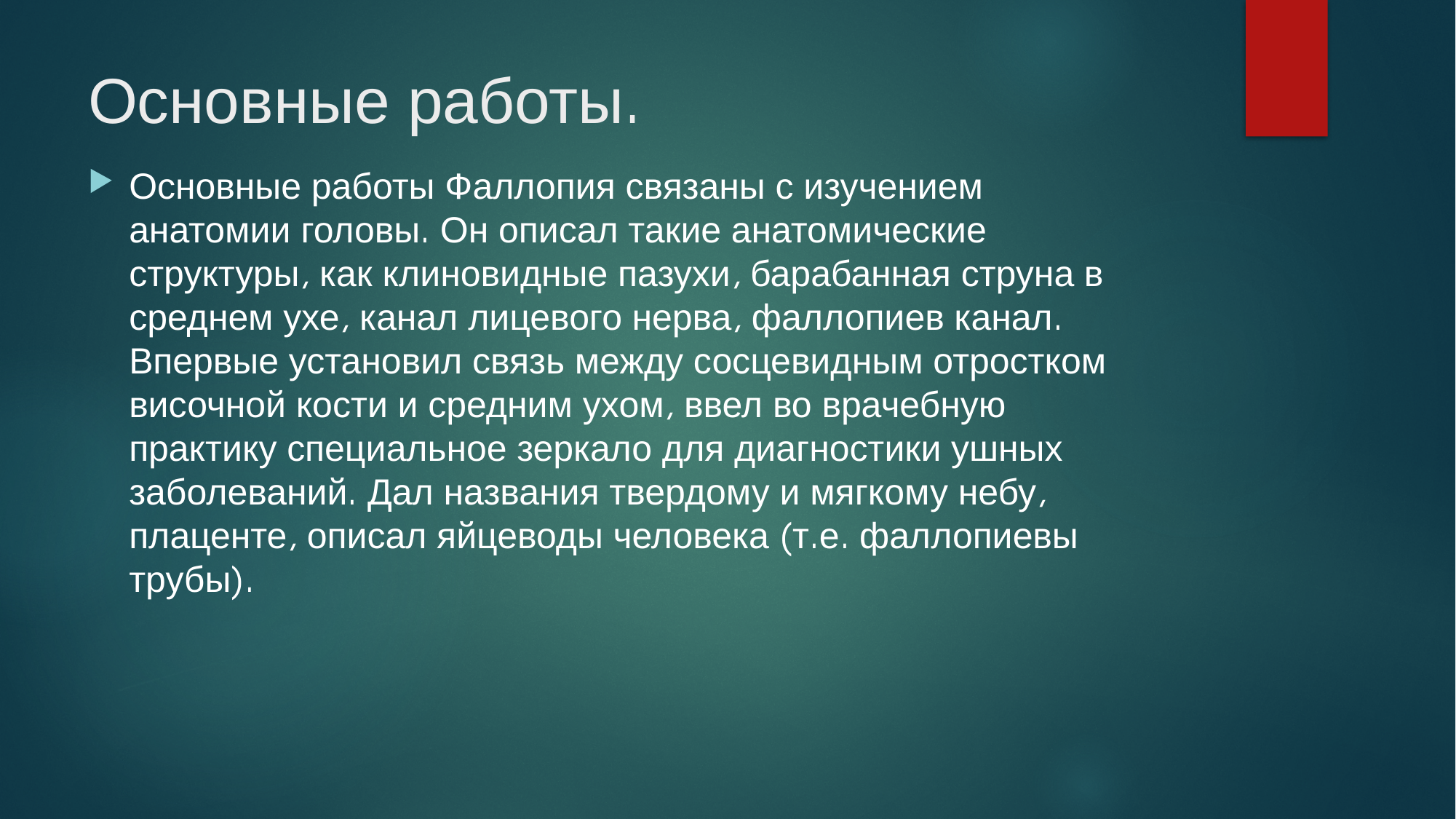

# Основные работы.
Основные работы Фаллопия связаны с изучением анатомии головы. Он описал такие анатомические структуры, как клиновидные пазухи, барабанная струна в среднем ухе, канал лицевого нерва, фаллопиев канал. Впервые установил связь между сосцевидным отростком височной кости и средним ухом, ввел во врачебную практику специальное зеркало для диагностики ушных заболеваний. Дал названия твердому и мягкому небу, плаценте, описал яйцеводы человека (т.е. фаллопиевы трубы).